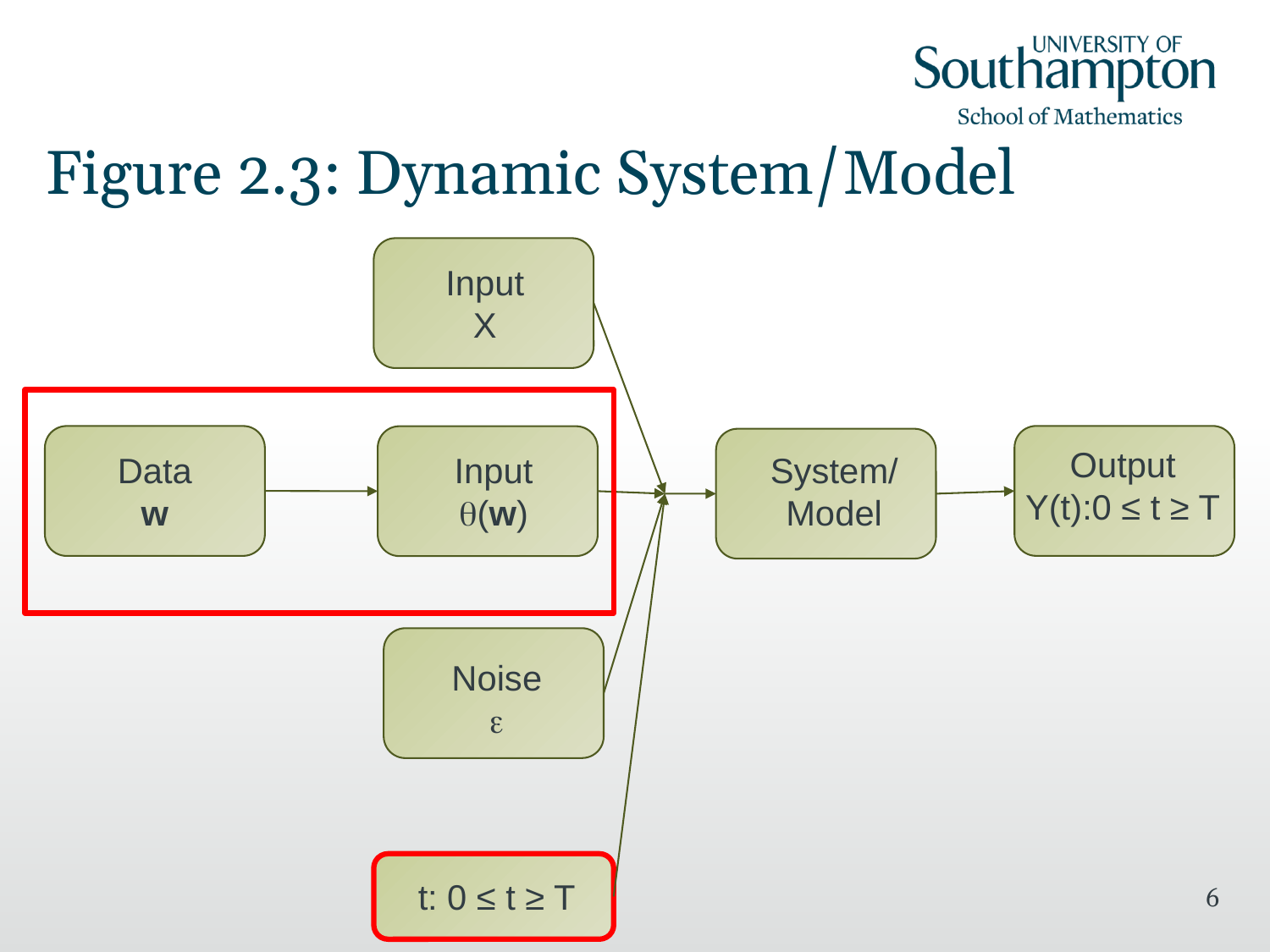

# Figure 2.3: Dynamic System/Model

Input
X

Output
Y(t):0 ≤ t ≥ T
Data
w
System/ Model
Input
θ(w)

Noise
ε

t: 0 ≤ t ≥ T
6